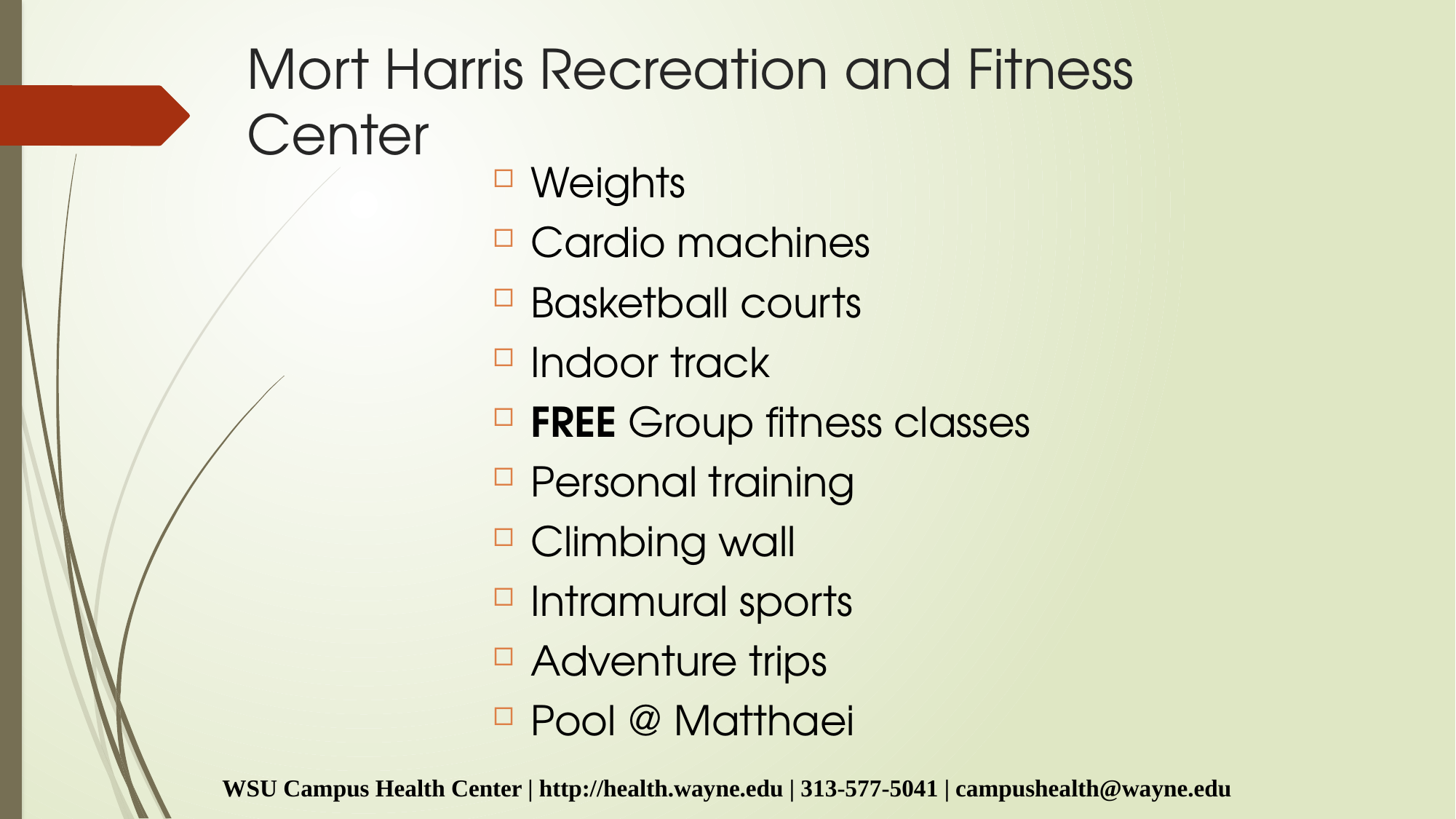

# Mort Harris Recreation and Fitness Center
Weights
Cardio machines
Basketball courts
Indoor track
FREE Group fitness classes
Personal training
Climbing wall
Intramural sports
Adventure trips
Pool @ Matthaei
WSU Campus Health Center | http://health.wayne.edu | 313-577-5041 | campushealth@wayne.edu